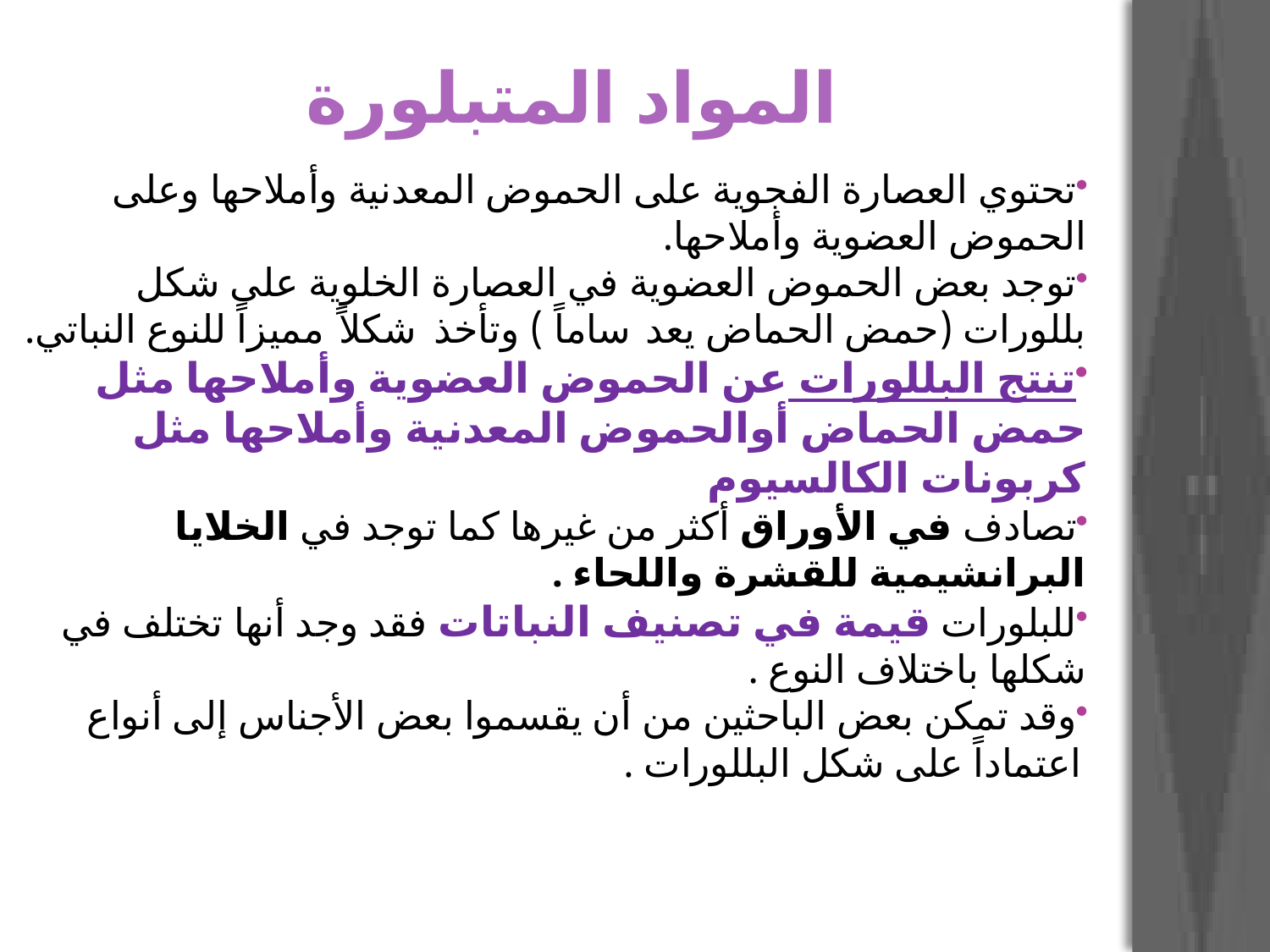

# المواد المتبلورة
تحتوي العصارة الفجوية على الحموض المعدنية وأملاحها وعلى الحموض العضوية وأملاحها.
توجد بعض الحموض العضوية في العصارة الخلوية على شكل بللورات (حمض الحماض يعد ساماً ) وتأخذ شكلاً مميزاً للنوع النباتي.
تنتج البللورات عن الحموض العضوية وأملاحها مثل حمض الحماض أوالحموض المعدنية وأملاحها مثل كربونات الكالسيوم
تصادف في الأوراق أكثر من غيرها كما توجد في الخلايا البرانشيمية للقشرة واللحاء .
للبلورات قيمة في تصنيف النباتات فقد وجد أنها تختلف في شكلها باختلاف النوع .
وقد تمكن بعض الباحثين من أن يقسموا بعض الأجناس إلى أنواع اعتماداً على شكل البللورات .